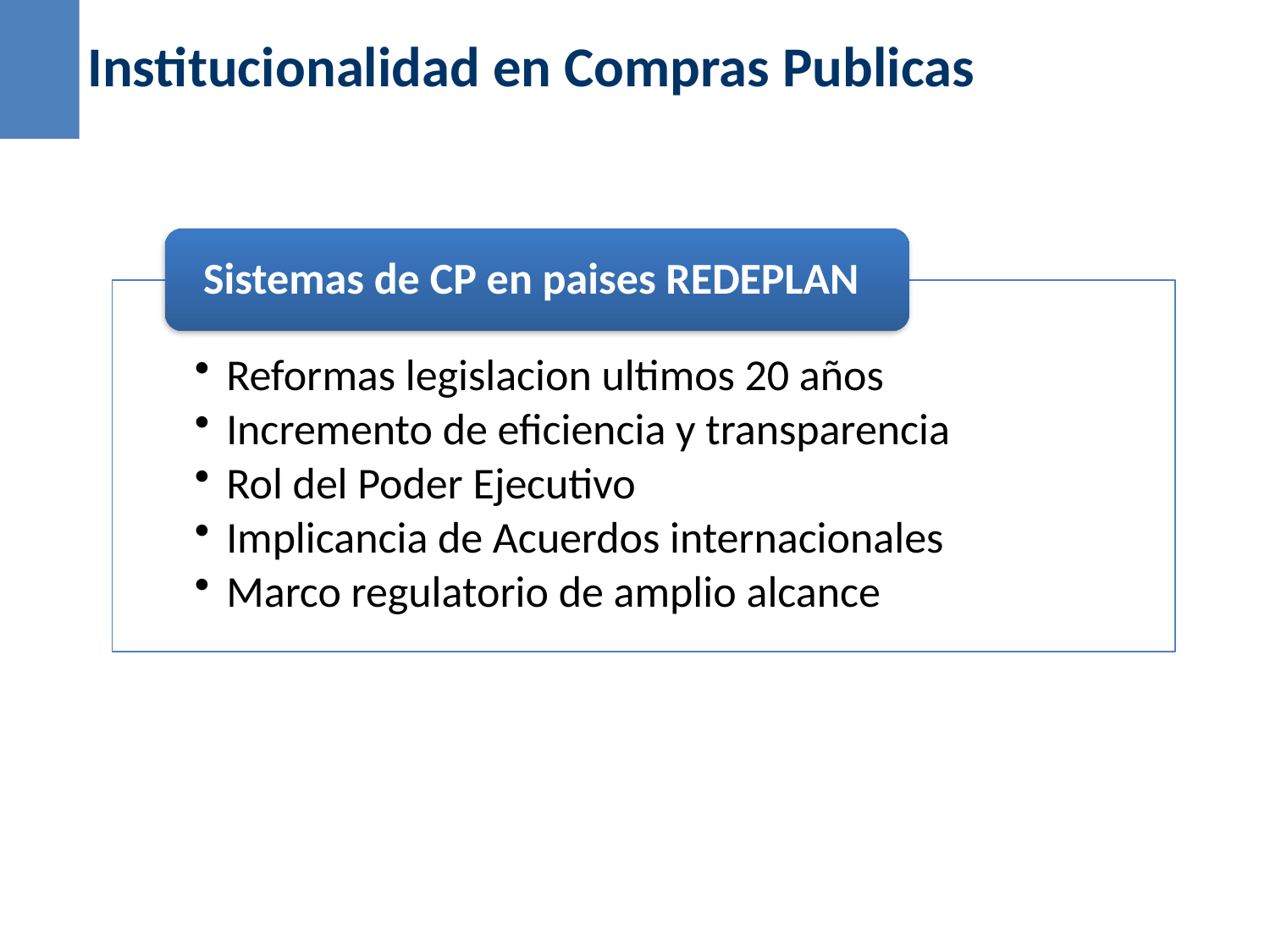

Institucionalidad en Compras Publicas
Reformas legislacion ultimos 20 años
Incremento de eficiencia y transparencia
Rol del Poder Ejecutivo
Implicancia de Acuerdos internacionales
Marco regulatorio de amplio alcance
Sistemas de CP en paises REDEPLAN